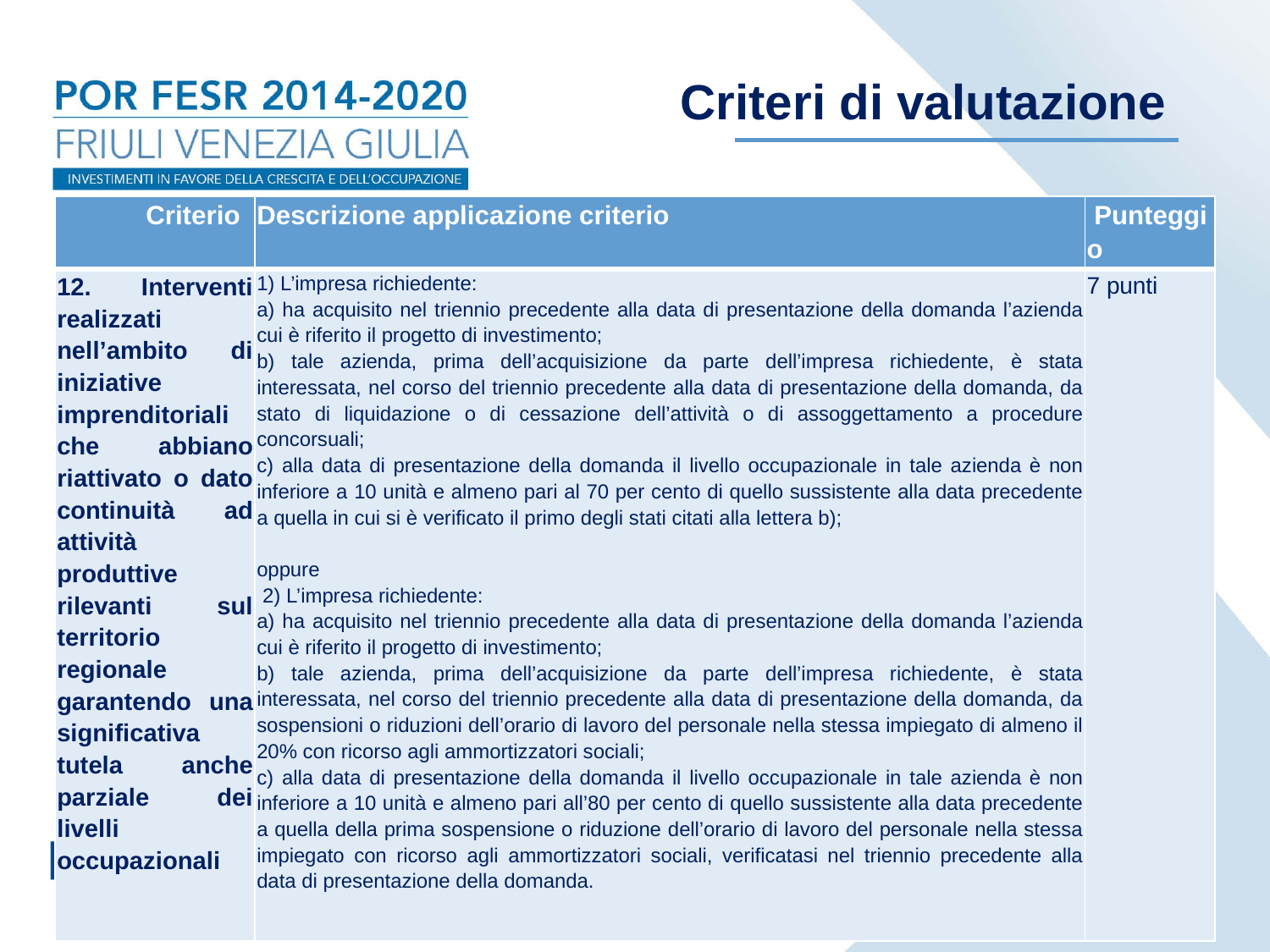

Criteri di valutazione
| Criterio | Descrizione applicazione criterio | Punteggio |
| --- | --- | --- |
| 12. Interventi realizzati nell’ambito di iniziative imprenditoriali che abbiano riattivato o dato continuità ad attività produttive rilevanti sul territorio regionale garantendo una significativa tutela anche parziale dei livelli occupazionali | 1) L’impresa richiedente: a) ha acquisito nel triennio precedente alla data di presentazione della domanda l’azienda cui è riferito il progetto di investimento; b) tale azienda, prima dell’acquisizione da parte dell’impresa richiedente, è stata interessata, nel corso del triennio precedente alla data di presentazione della domanda, da stato di liquidazione o di cessazione dell’attività o di assoggettamento a procedure concorsuali; c) alla data di presentazione della domanda il livello occupazionale in tale azienda è non inferiore a 10 unità e almeno pari al 70 per cento di quello sussistente alla data precedente a quella in cui si è verificato il primo degli stati citati alla lettera b);   oppure  2) L’impresa richiedente: a) ha acquisito nel triennio precedente alla data di presentazione della domanda l’azienda cui è riferito il progetto di investimento; b) tale azienda, prima dell’acquisizione da parte dell’impresa richiedente, è stata interessata, nel corso del triennio precedente alla data di presentazione della domanda, da sospensioni o riduzioni dell’orario di lavoro del personale nella stessa impiegato di almeno il 20% con ricorso agli ammortizzatori sociali; c) alla data di presentazione della domanda il livello occupazionale in tale azienda è non inferiore a 10 unità e almeno pari all’80 per cento di quello sussistente alla data precedente a quella della prima sospensione o riduzione dell’orario di lavoro del personale nella stessa impiegato con ricorso agli ammortizzatori sociali, verificatasi nel triennio precedente alla data di presentazione della domanda. | 7 punti |